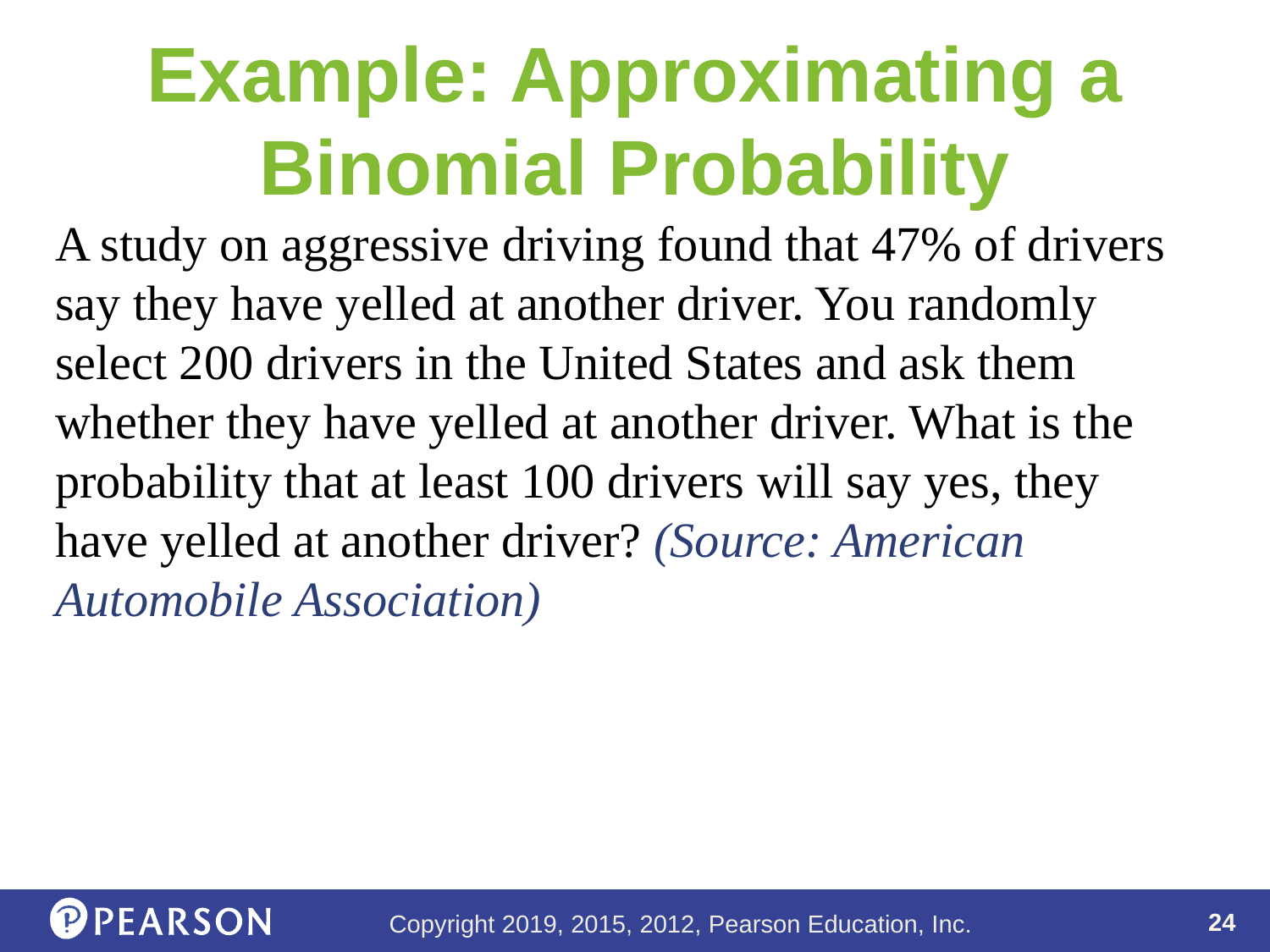

# Example: Approximating a Binomial Probability
A study on aggressive driving found that 47% of drivers say they have yelled at another driver. You randomly select 200 drivers in the United States and ask them whether they have yelled at another driver. What is the probability that at least 100 drivers will say yes, they have yelled at another driver? (Source: American Automobile Association)